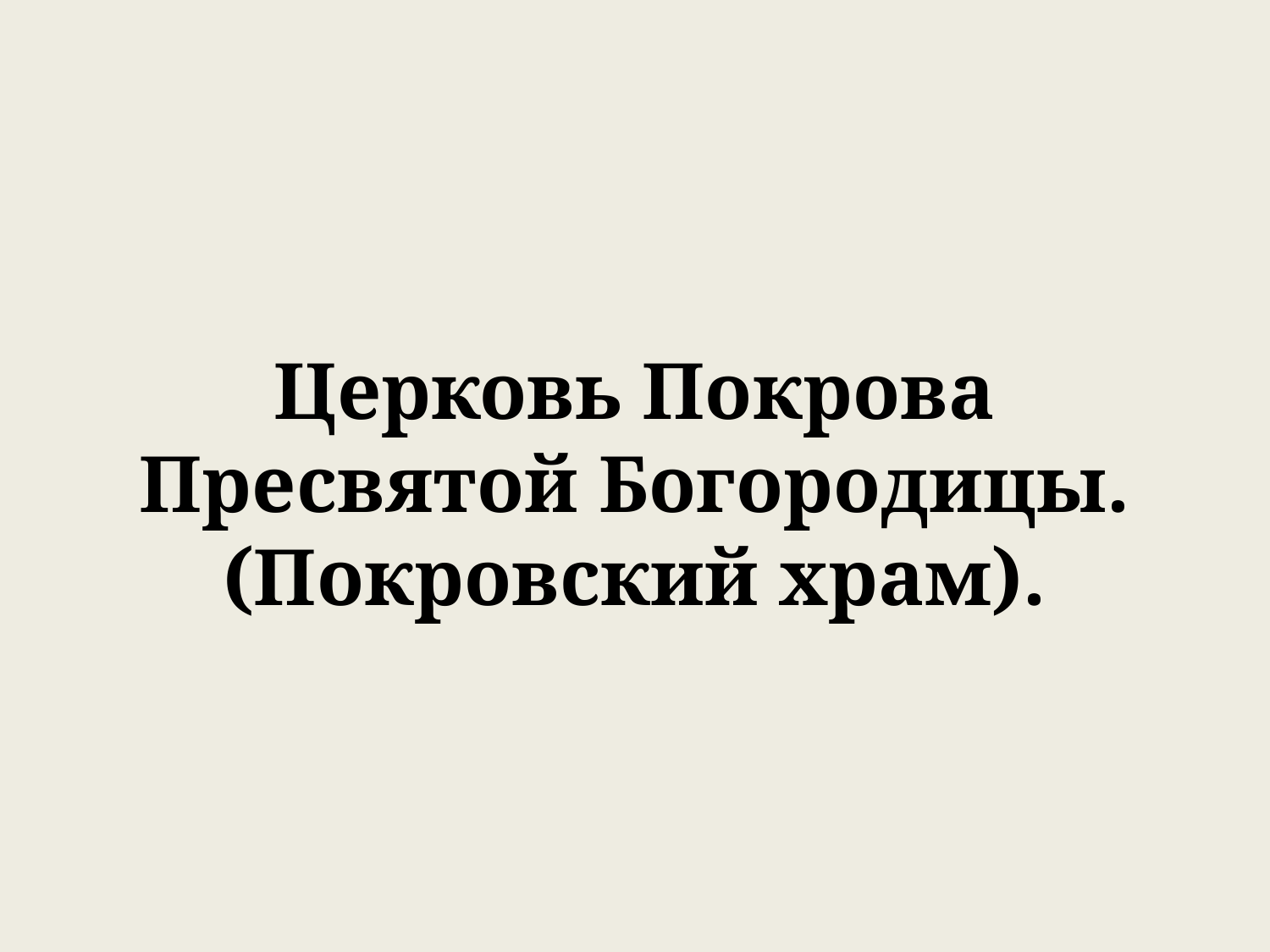

# Церковь Покрова Пресвятой Богородицы. (Покровский храм).